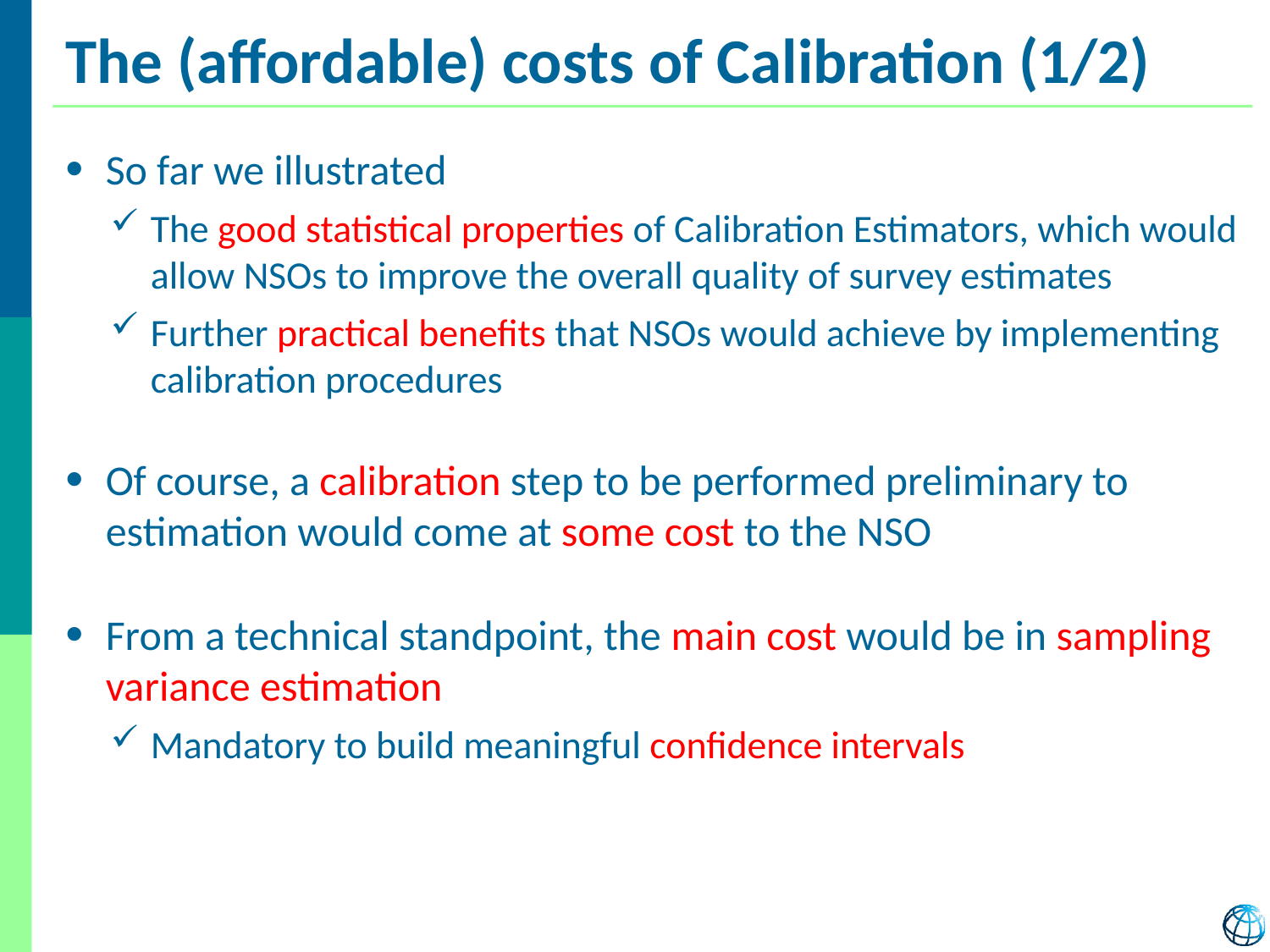

# The (affordable) costs of Calibration (1/2)
So far we illustrated
The good statistical properties of Calibration Estimators, which would allow NSOs to improve the overall quality of survey estimates
Further practical benefits that NSOs would achieve by implementing calibration procedures
Of course, a calibration step to be performed preliminary to estimation would come at some cost to the NSO
From a technical standpoint, the main cost would be in sampling variance estimation
Mandatory to build meaningful confidence intervals